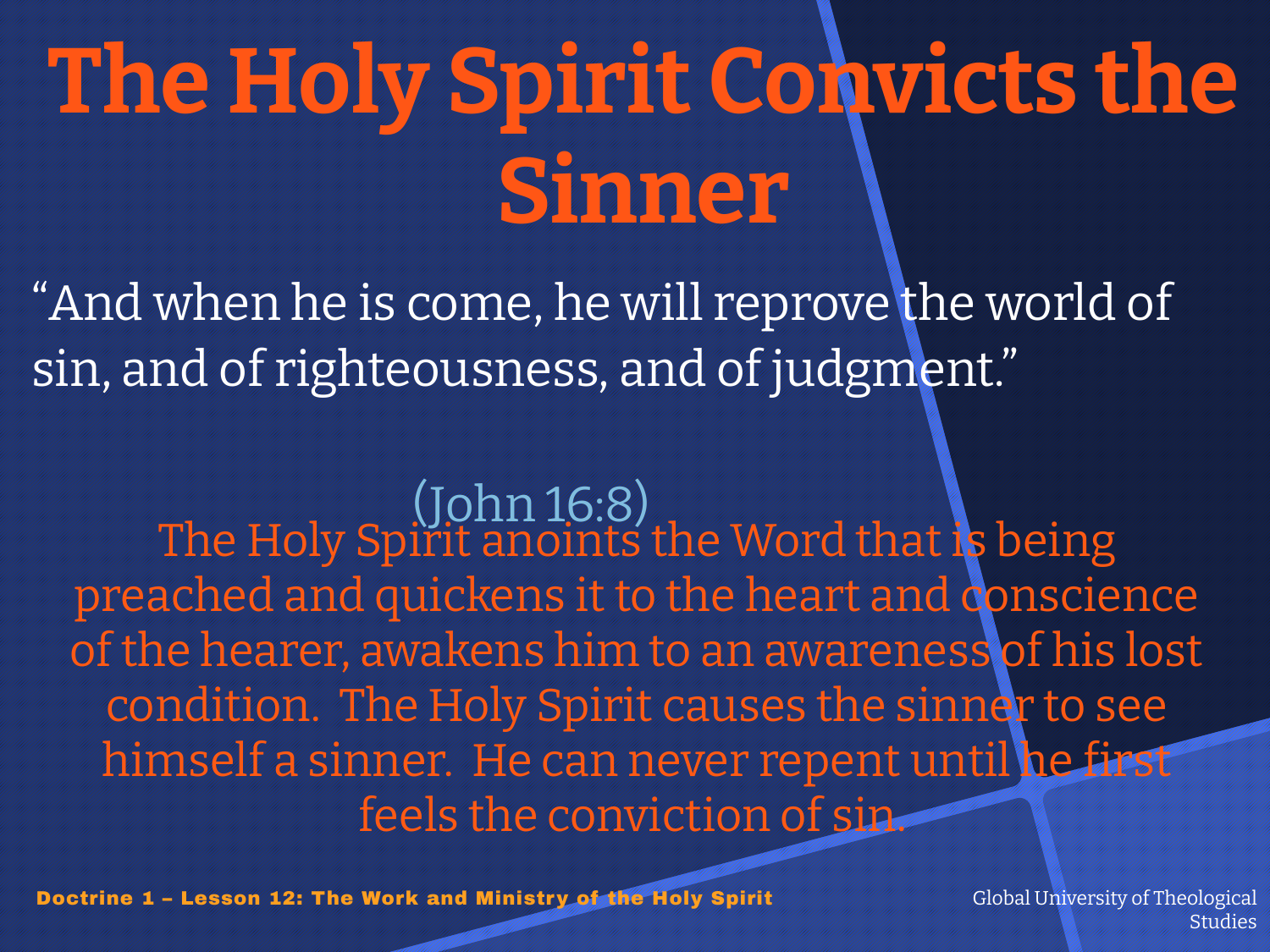

The Holy Spirit Convicts the Sinner
“And when he is come, he will reprove the world of sin, and of righteousness, and of judgment.”														(John 16:8)
The Holy Spirit anoints the Word that is being preached and quickens it to the heart and conscience of the hearer, awakens him to an awareness of his lost condition.  The Holy Spirit causes the sinner to see himself a sinner.  He can never repent until he first feels the conviction of sin.
Doctrine 1 – Lesson 12: The Work and Ministry of the Holy Spirit		      Global University of Theological Studies